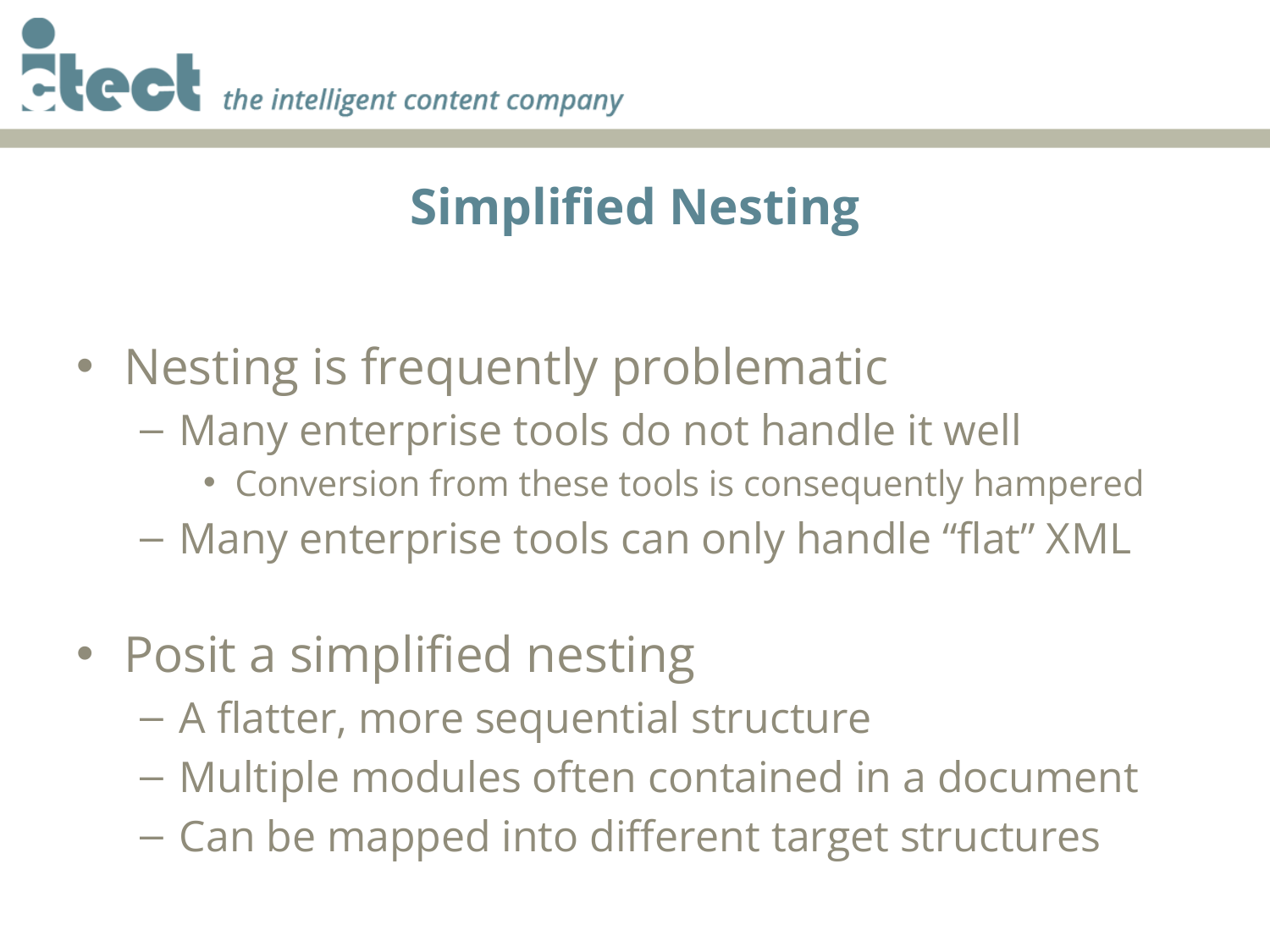

# Simplified Nesting
Nesting is frequently problematic
Many enterprise tools do not handle it well
Conversion from these tools is consequently hampered
Many enterprise tools can only handle “flat” XML
Posit a simplified nesting
A flatter, more sequential structure
Multiple modules often contained in a document
Can be mapped into different target structures